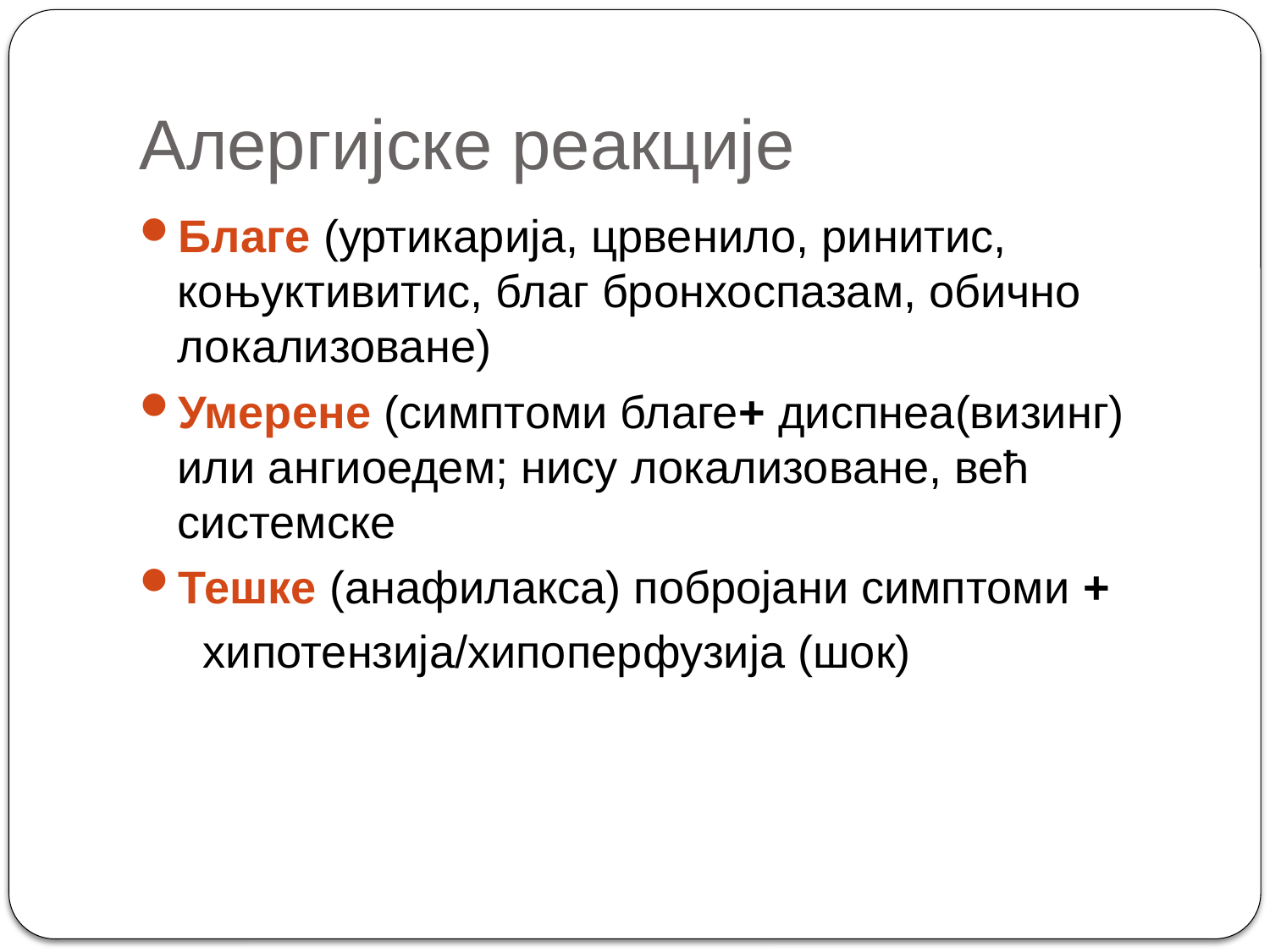

# Алергијске реакције
Благе (уртикарија, црвенило, ринитис, коњуктивитис, благ бронхоспазам, обично локализоване)
Умерене (симптоми благе+ диспнеа(визинг) или ангиоедем; нису локализоване, већ системске
Тешке (анафилакса) побројани симптоми +
     хипотензија/хипоперфузија (шок)